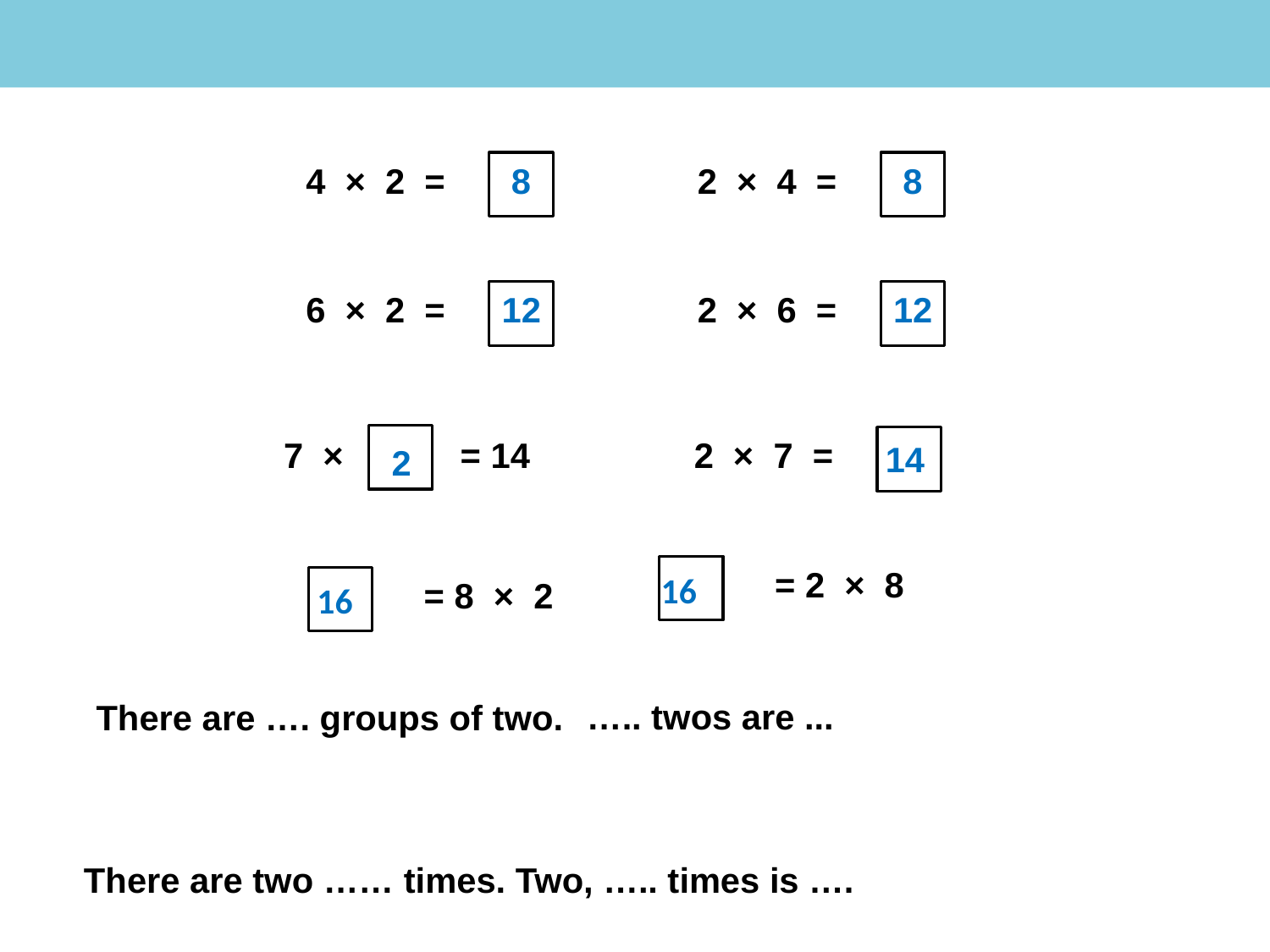

8
8
2  ×  4  =

4  ×  2  =

12
12
2  ×  6  =

6  ×  2  =

7  ×            = 14
2  ×  7  =

14
2

= 2  ×  8
16

= 8  ×  2
16
….. twos are ...
There are …. groups of two.

There are two …… times. Two, ….. times is ….